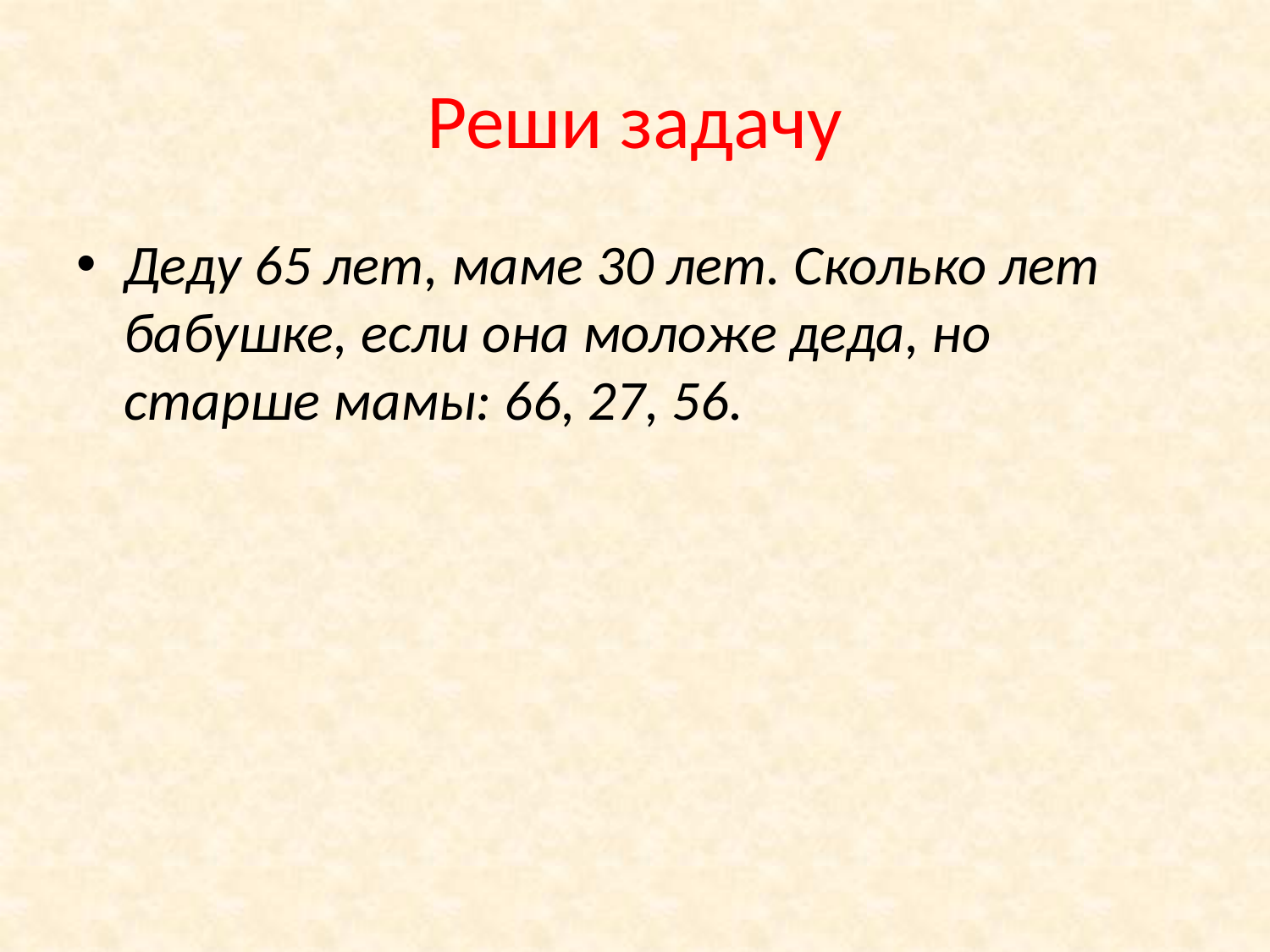

# Реши задачу
Деду 65 лет, маме 30 лет. Сколько лет бабушке, если она моложе деда, но старше мамы: 66, 27, 56.